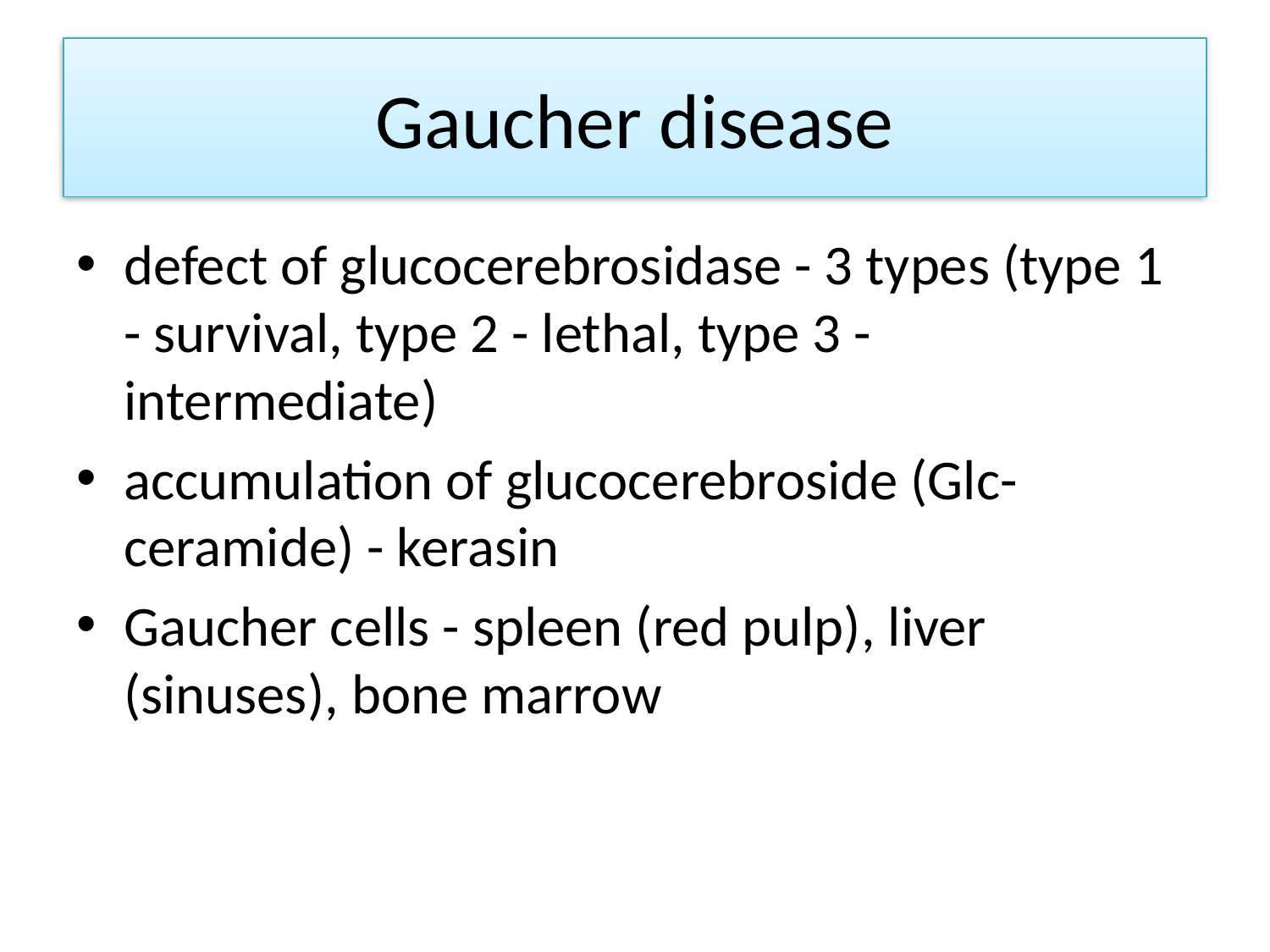

# Gaucher disease
defect of glucocerebrosidase - 3 types (type 1 - survival, type 2 - lethal, type 3 - intermediate)
accumulation of glucocerebroside (Glc-ceramide) - kerasin
Gaucher cells - spleen (red pulp), liver (sinuses), bone marrow